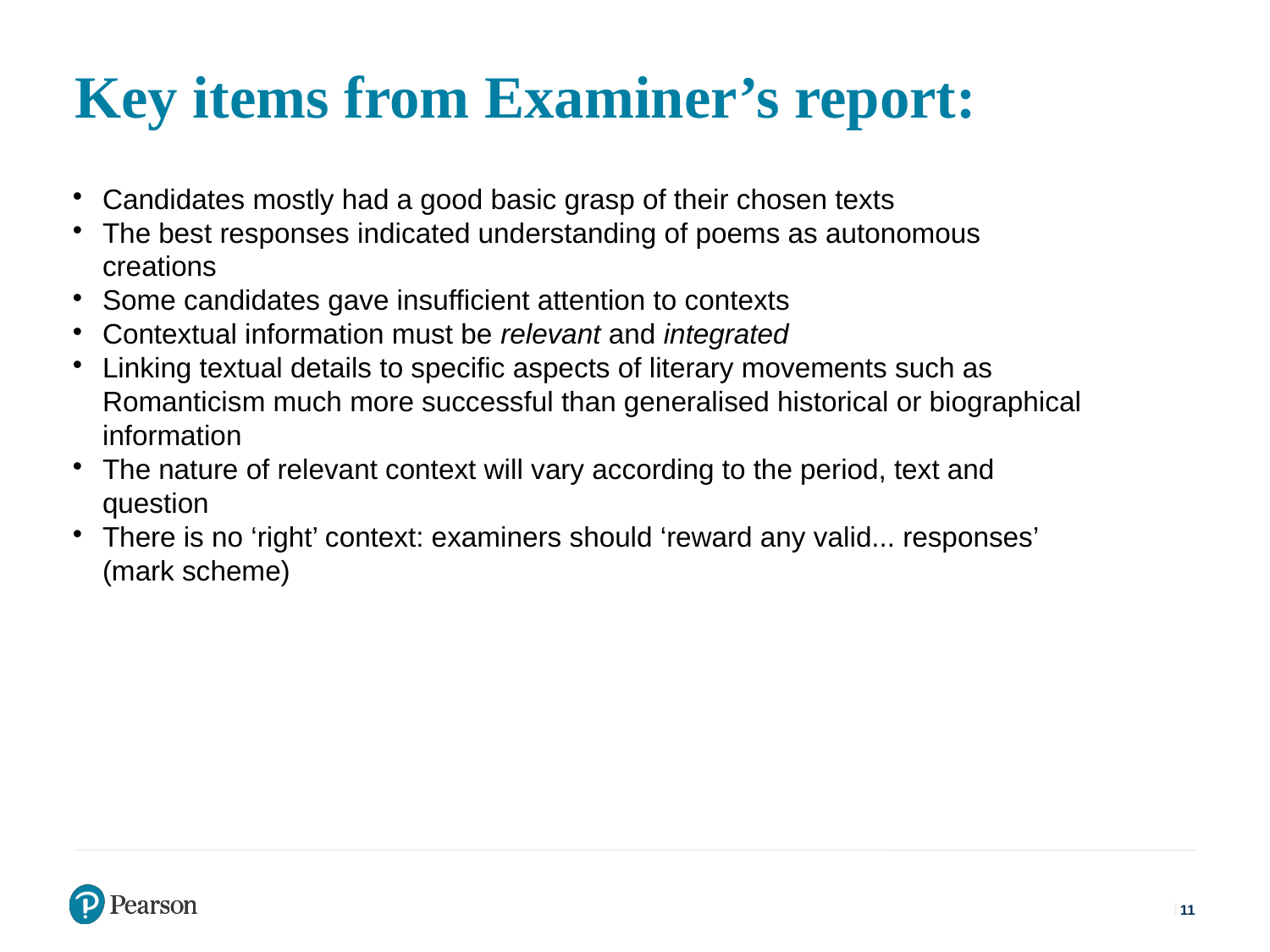

Key items from Examiner’s report:
Candidates mostly had a good basic grasp of their chosen texts
The best responses indicated understanding of poems as autonomous creations
Some candidates gave insufficient attention to contexts
Contextual information must be relevant and integrated
Linking textual details to specific aspects of literary movements such as Romanticism much more successful than generalised historical or biographical information
The nature of relevant context will vary according to the period, text and question
There is no ‘right’ context: examiners should ‘reward any valid... responses’ (mark scheme)

11